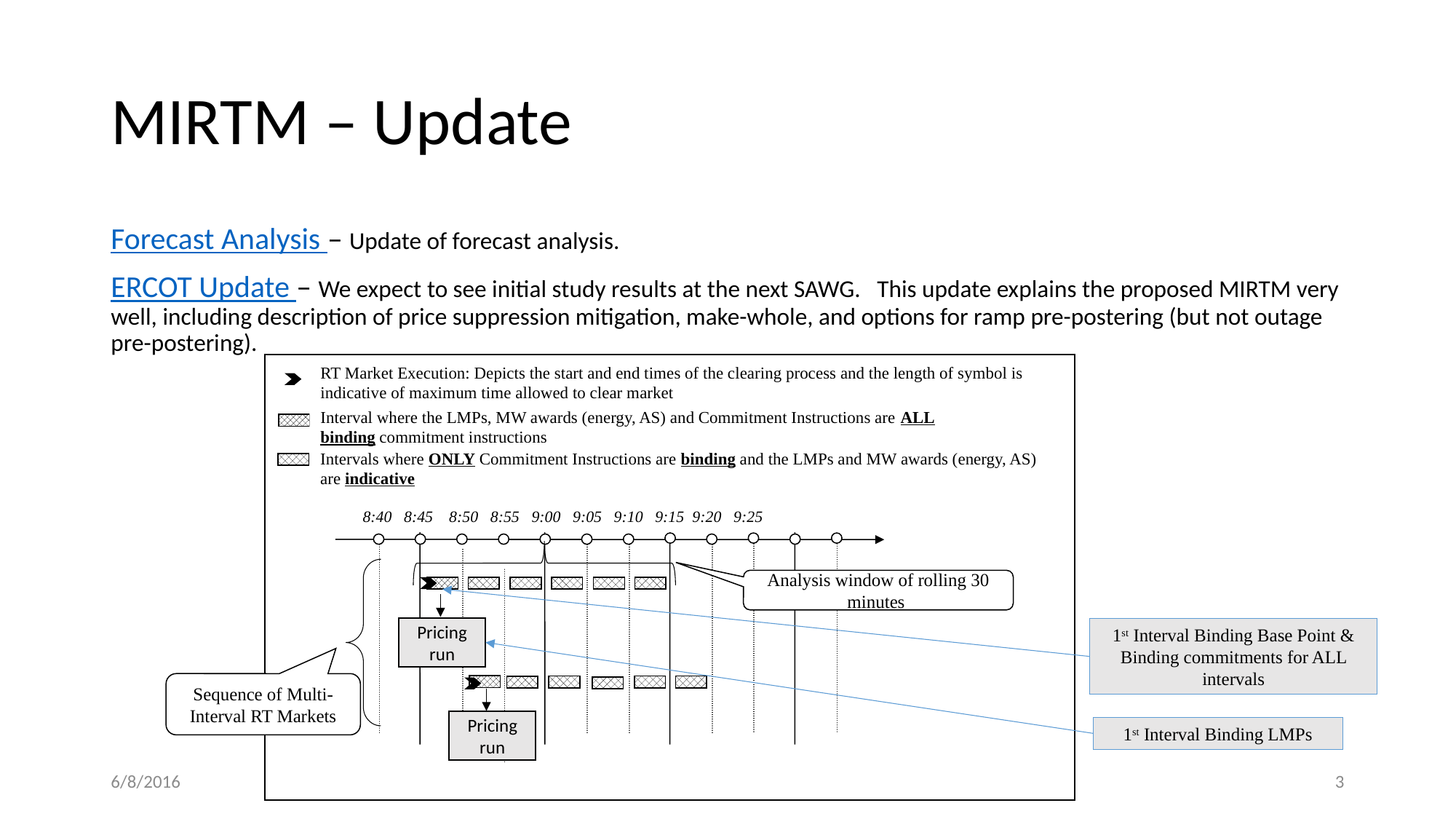

# MIRTM – Update
Forecast Analysis – Update of forecast analysis.
ERCOT Update – We expect to see initial study results at the next SAWG.   This update explains the proposed MIRTM very well, including description of price suppression mitigation, make-whole, and options for ramp pre-postering (but not outage pre-postering).

RT Market Execution: Depicts the start and end times of the clearing process and the length of symbol is indicative of maximum time allowed to clear market

Interval where the LMPs, MW awards (energy, AS) and Commitment Instructions are ALL binding commitment instructions

Intervals where ONLY Commitment Instructions are binding and the LMPs and MW awards (energy, AS) are indicative

8:40   8:45    8:50   8:55   9:00   9:05   9:10   9:15  9:20   9:25

Analysis window of rolling 30 minutes
Sequence of Multi-Interval RT Markets
Pricing run
1st Interval Binding Base Point &
Binding commitments for ALL intervals
Pricing run
1st Interval Binding LMPs
6/8/2016
3